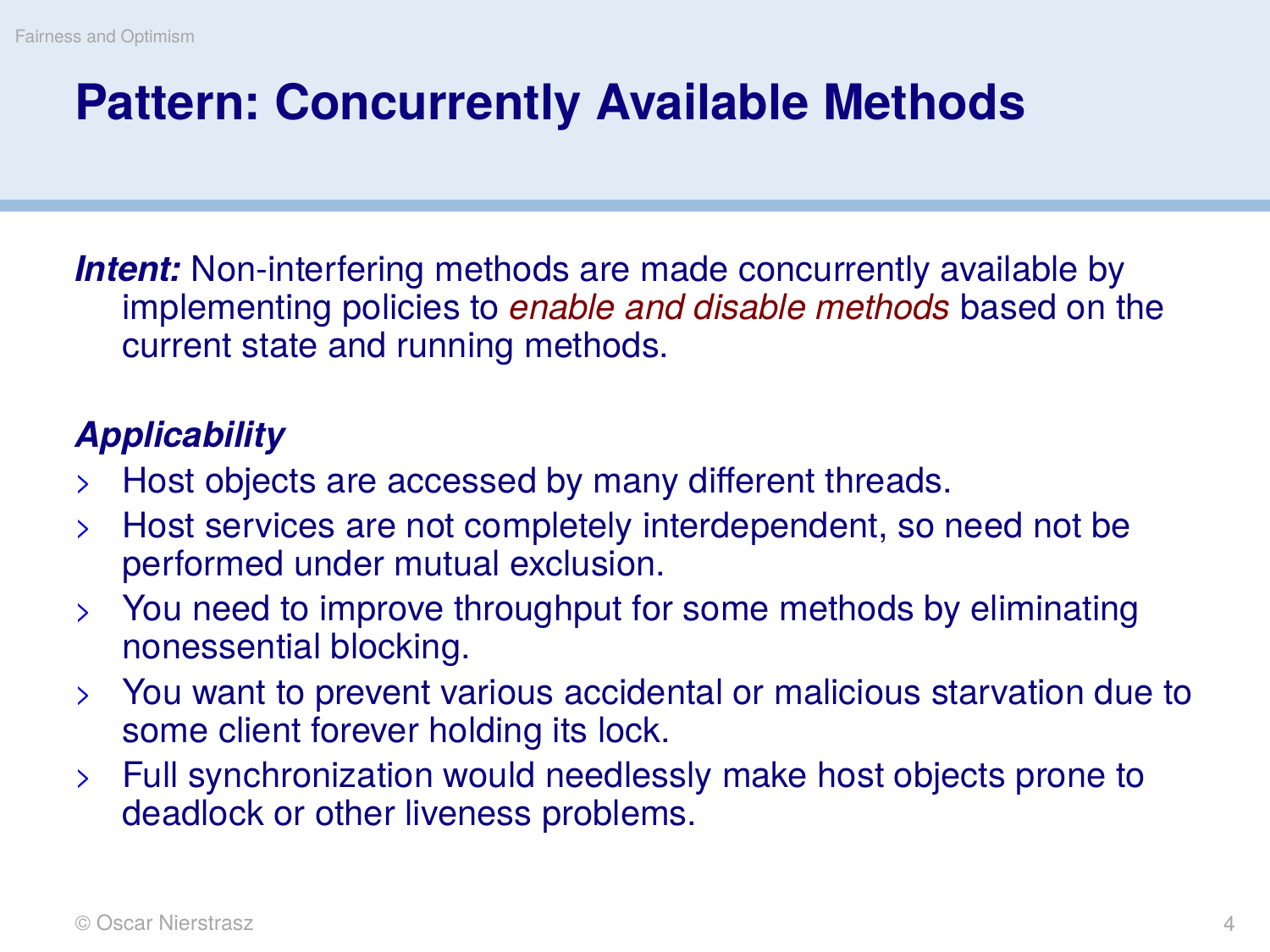

Fairness and Optimism
# Pattern: Concurrently Available Methods
Intent: Non-interfering methods are made concurrently available by implementing policies to enable and disable methods based on the current state and running methods.

Applicability
Host objects are accessed by many different threads.
Host services are not completely interdependent, so need not be performed under mutual exclusion.
You need to improve throughput for some methods by eliminating nonessential blocking.
You want to prevent various accidental or malicious starvation due to some client forever holding its lock.
Full synchronization would needlessly make host objects prone to deadlock or other liveness problems.
© Oscar Nierstrasz
4